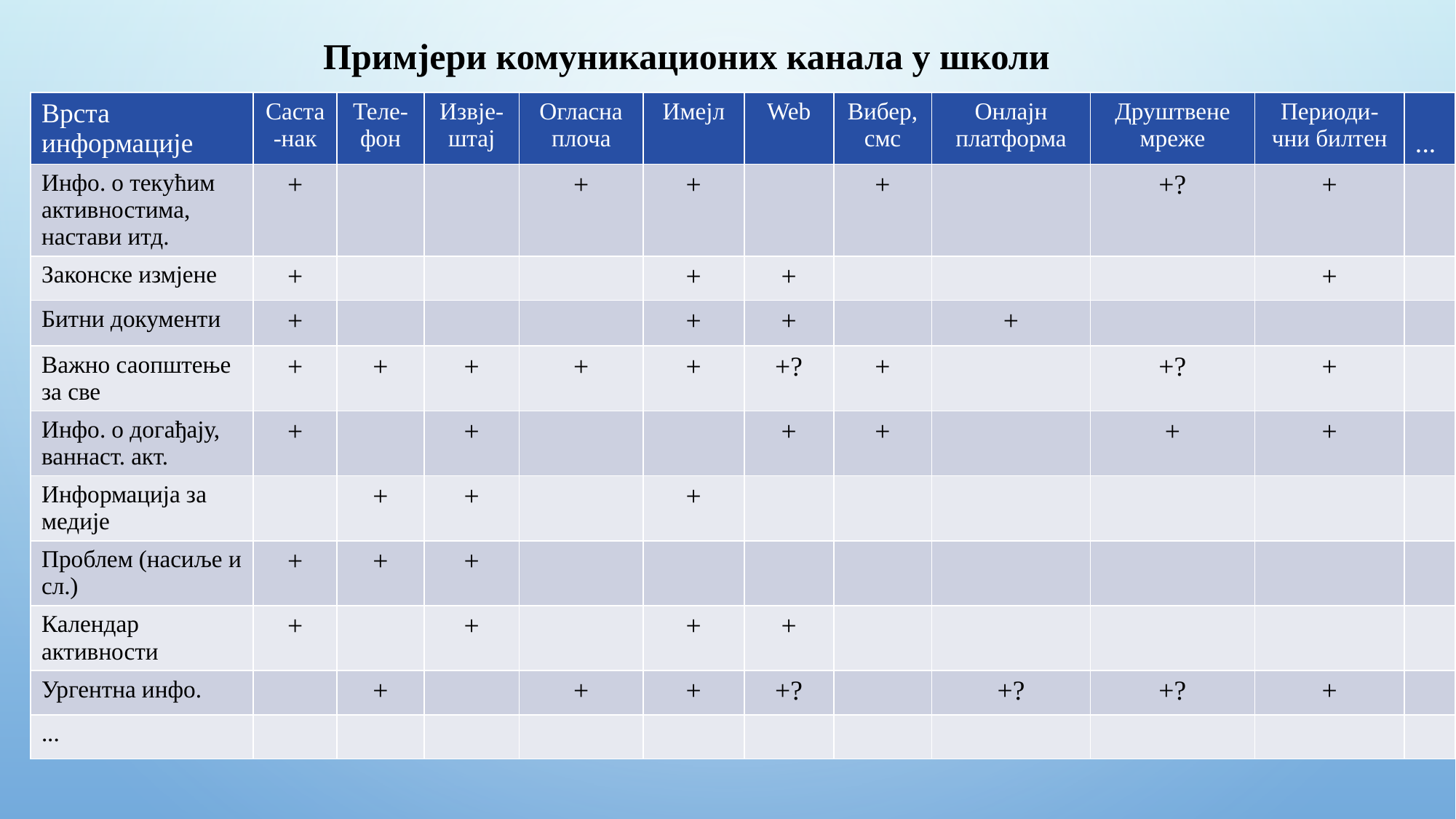

# Примјери комуникационих канала у школи
| Врста информације | Саста-нак | Теле-фон | Извје-штај | Огласна плоча | Имејл | Web | Вибер, смс | Онлајн платформа | Друштвене мреже | Периоди-чни билтен | ... |
| --- | --- | --- | --- | --- | --- | --- | --- | --- | --- | --- | --- |
| Инфо. о текућим активностима, настави итд. | + |  |  | + | + |  | + |  | +? | + |  |
| Законске измјене | + |  |  |  | + | + |  |  |  | + |  |
| Битни документи | + |  |  |  | + | + |  | + |  |  |  |
| Важно саопштење за све | + | + | + | + | + | +? | + |  | +? | + |  |
| Инфо. о догађају, ваннаст. акт. | + |  | + |  |  | + | + |  | + | + |  |
| Информација за медије |  | + | + |  | + |  |  |  |  |  |  |
| Проблем (насиље и сл.) | + | + | + |  |  |  |  |  |  |  |  |
| Календар активности | + |  | + |  | + | + |  |  |  |  |  |
| Ургентна инфо. |  | + |  | + | + | +? |  | +? | +? | + |  |
| ... |  |  |  |  |  |  |  |  |  |  |  |